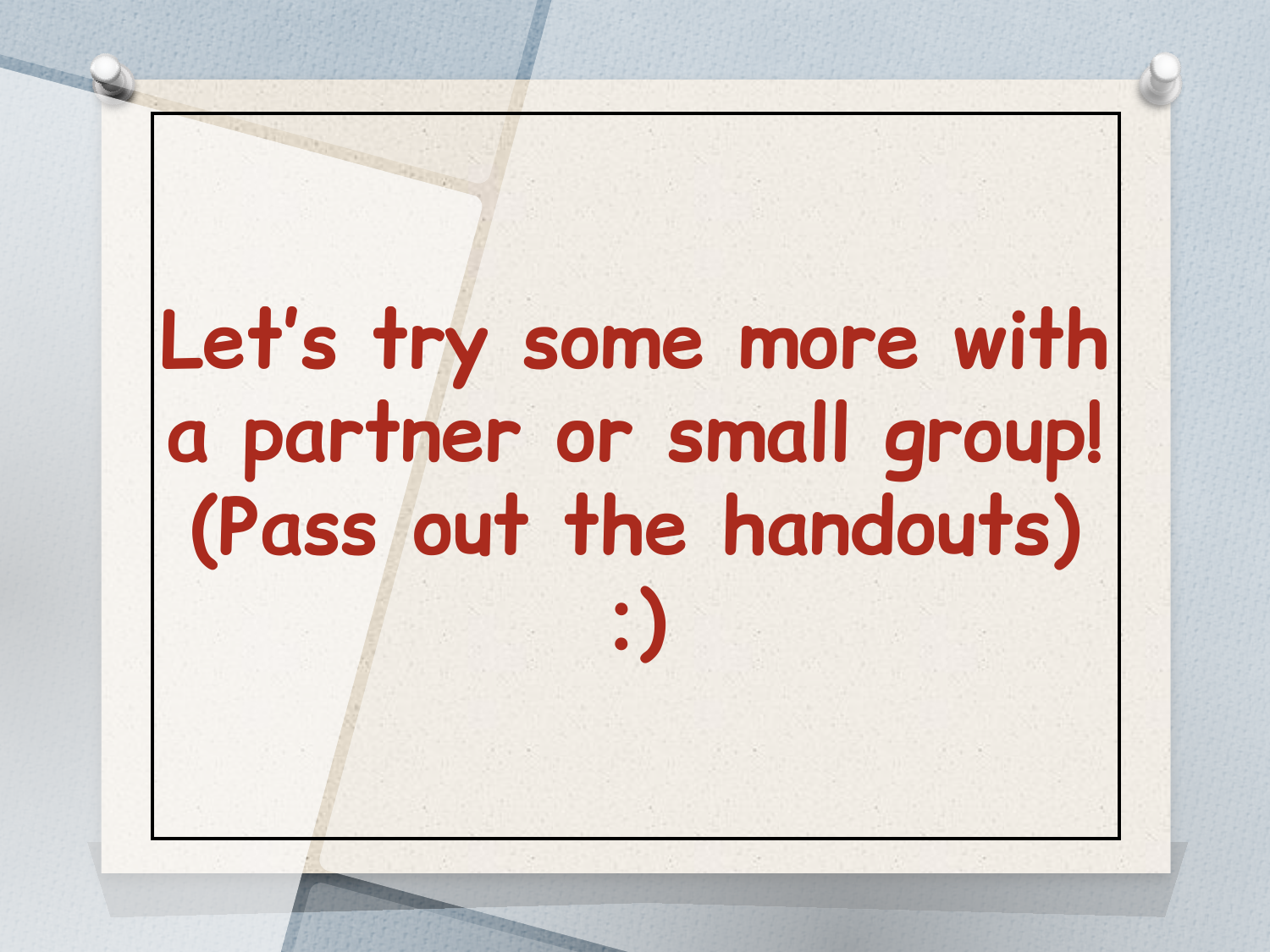

# Let’s try some more with a partner or small group!
(Pass out the handouts)
:)